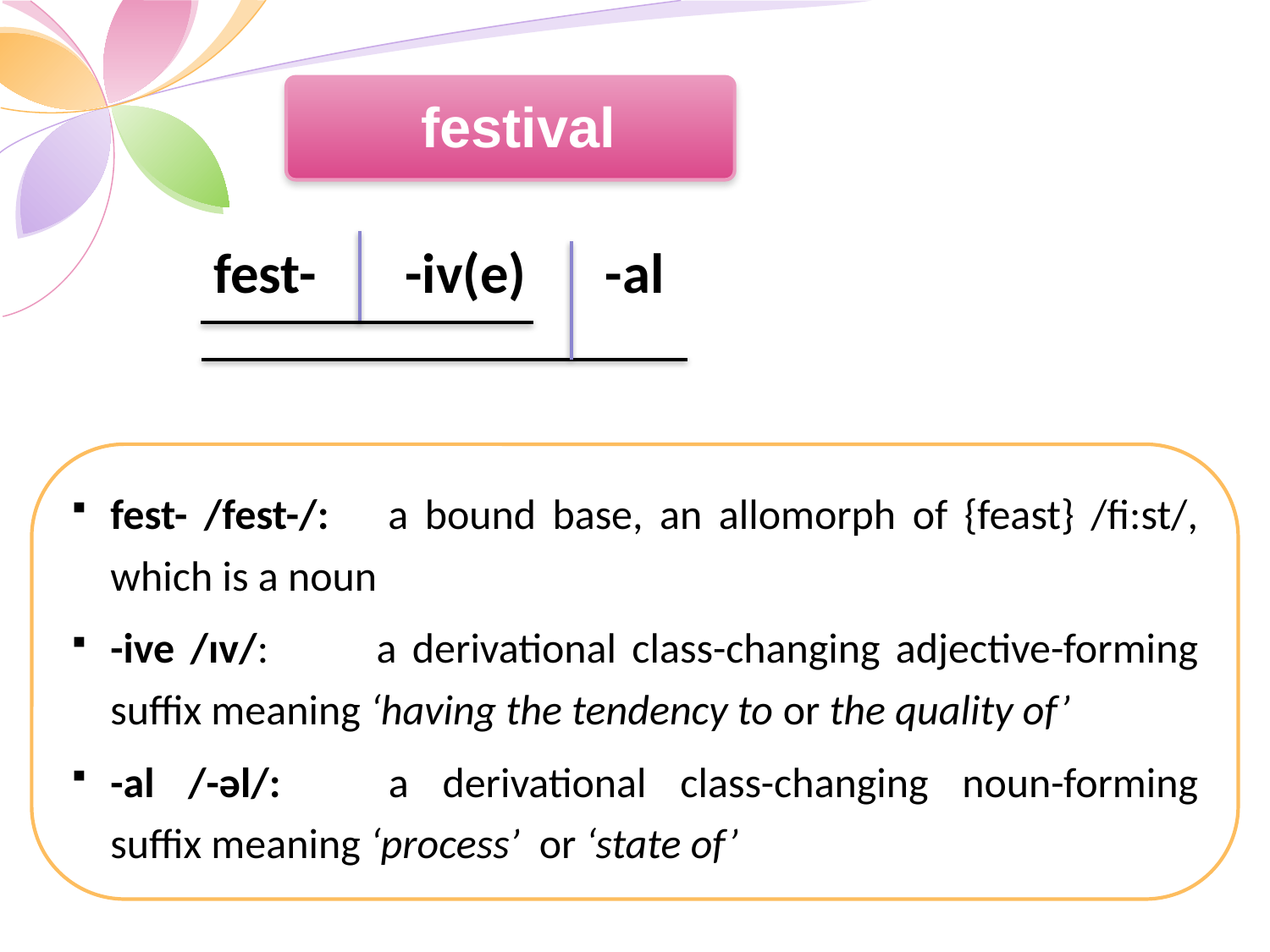

festival
-al
fest-
-iv(e)
fest- /fest-/:	 a bound base, an allomorph of {feast} /fi:st/, which is a noun
-ive /ɪv/: 	a derivational class-changing adjective-forming suffix meaning ‘having the tendency to or the quality of’
-al /-əl/:	a derivational class-changing noun-forming suffix meaning ‘process’  or ‘state of’